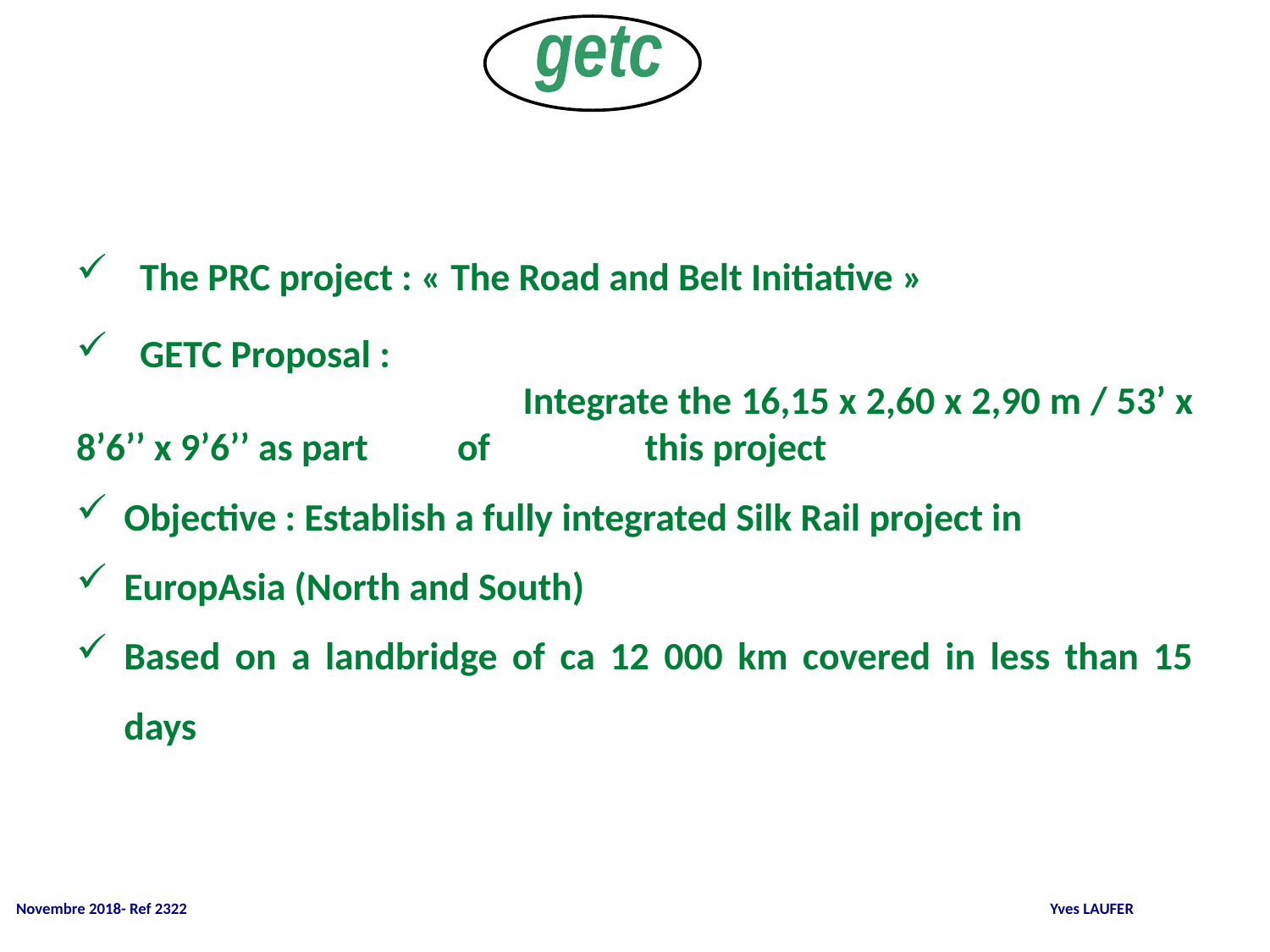

getc
The PRC project : « The Road and Belt Initiative »
GETC Proposal :
			       Integrate the 16,15 x 2,60 x 2,90 m / 53’ x 8’6’’ x 9’6’’ as part 	of      	       this project
Objective : Establish a fully integrated Silk Rail project in
EuropAsia (North and South)
Based on a landbridge of ca 12 000 km covered in less than 15 days

 Novembre 2018- Ref 2322                                                                                                                    				      Yves LAUFER